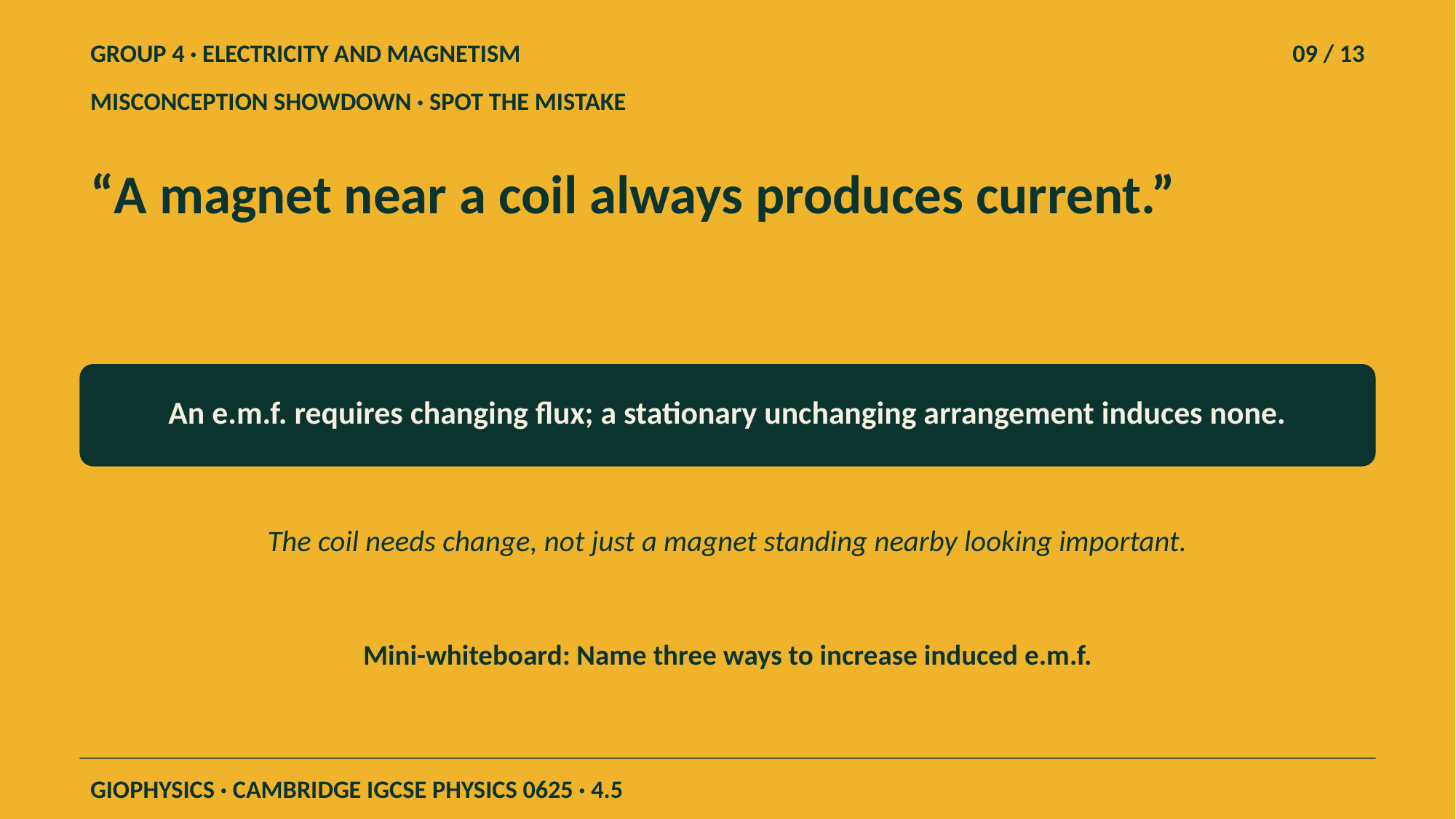

GROUP 4 · ELECTRICITY AND MAGNETISM
09 / 13
MISCONCEPTION SHOWDOWN · SPOT THE MISTAKE
“A magnet near a coil always produces current.”

An e.m.f. requires changing flux; a stationary unchanging arrangement induces none.
The coil needs change, not just a magnet standing nearby looking important.
Mini-whiteboard: Name three ways to increase induced e.m.f.

GIOPHYSICS · CAMBRIDGE IGCSE PHYSICS 0625 · 4.5